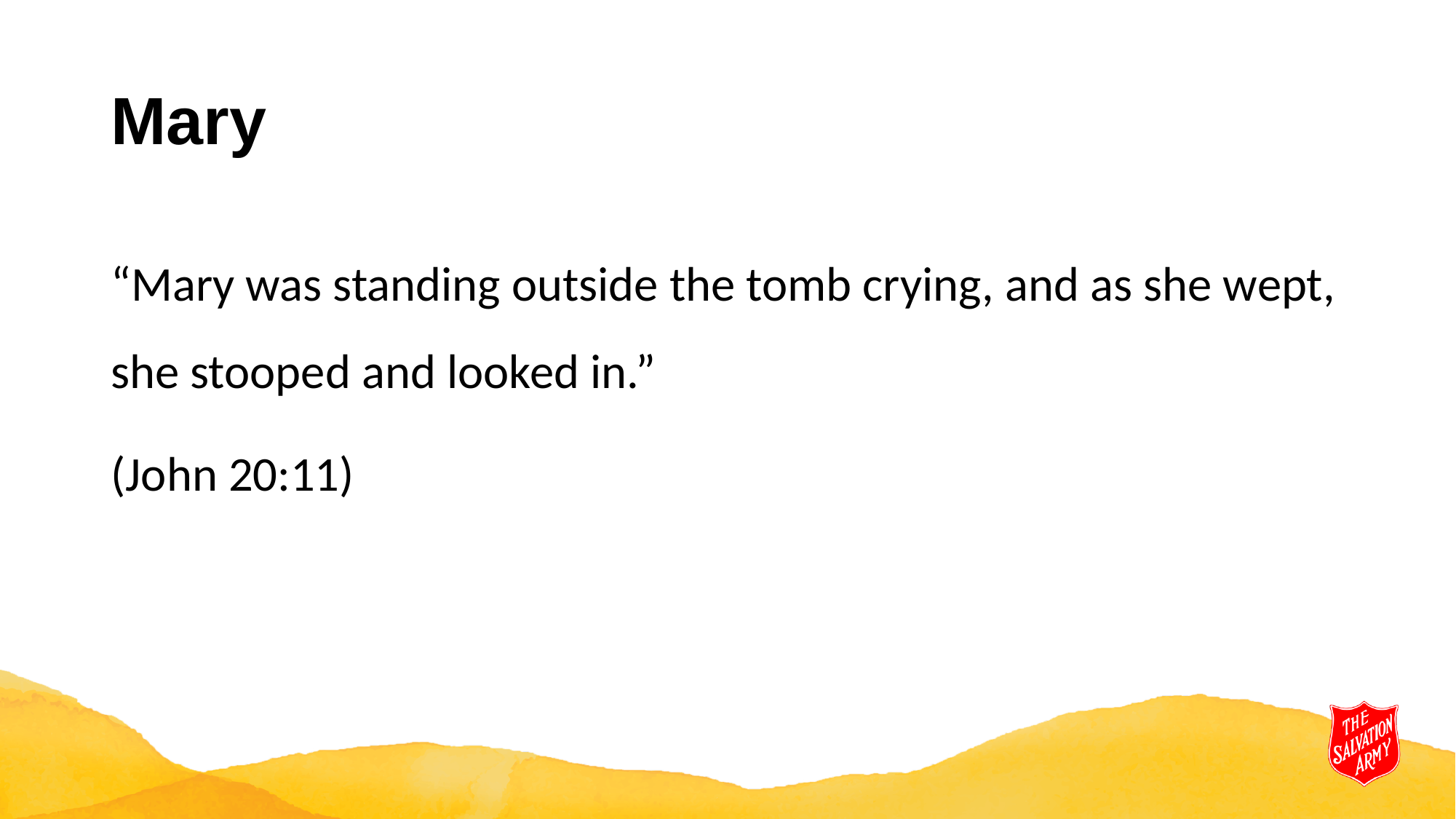

# Mary
“Mary was standing outside the tomb crying, and as she wept, she stooped and looked in.”
(John 20:11)